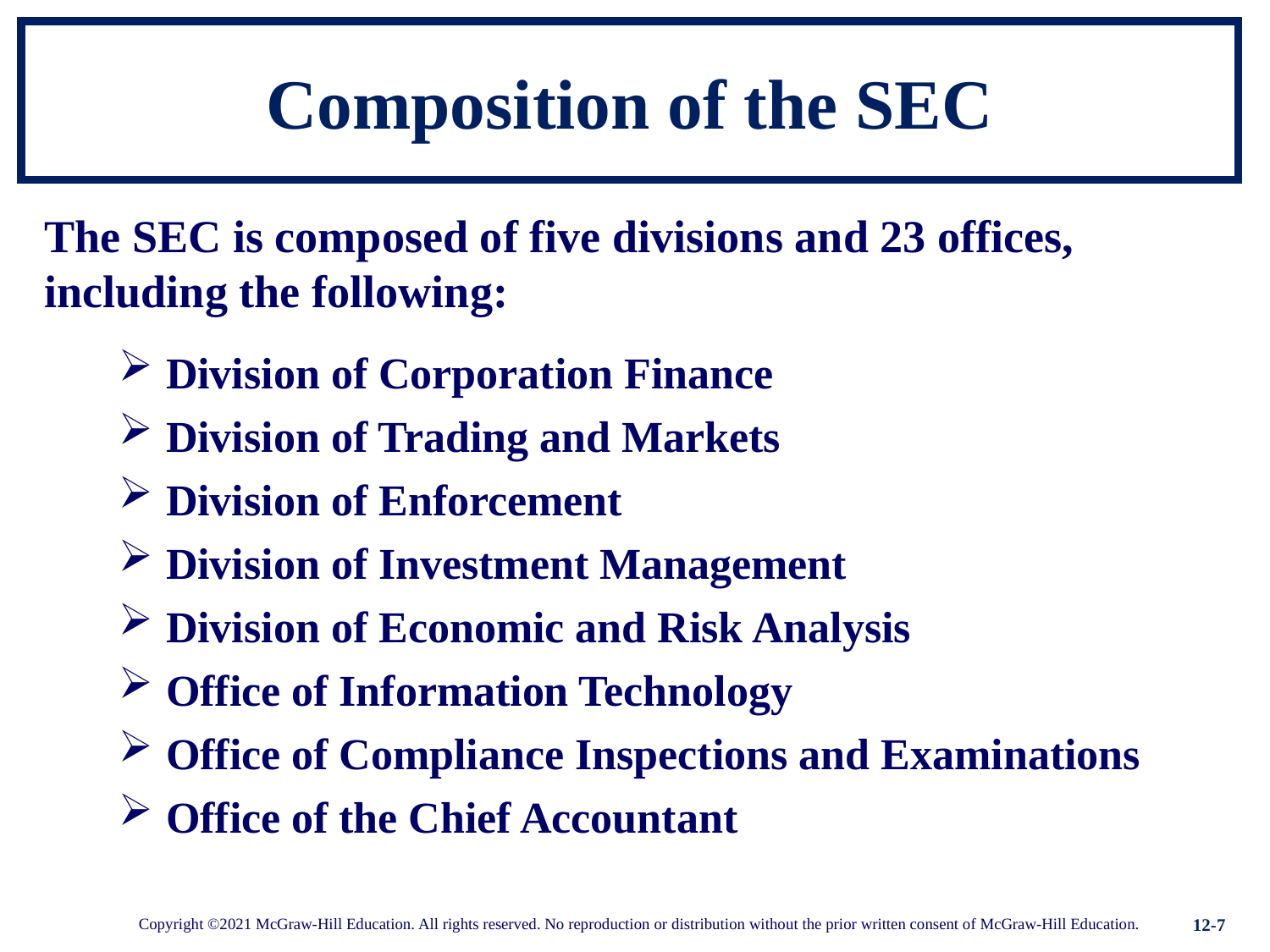

# Composition of the SEC
The SEC is composed of five divisions and 23 offices, including the following:
Division of Corporation Finance
Division of Trading and Markets
Division of Enforcement
Division of Investment Management
Division of Economic and Risk Analysis
Office of Information Technology
Office of Compliance Inspections and Examinations
Office of the Chief Accountant

12-7
Copyright ©2021 McGraw-Hill Education. All rights reserved. No reproduction or distribution without the prior written consent of McGraw-Hill Education.